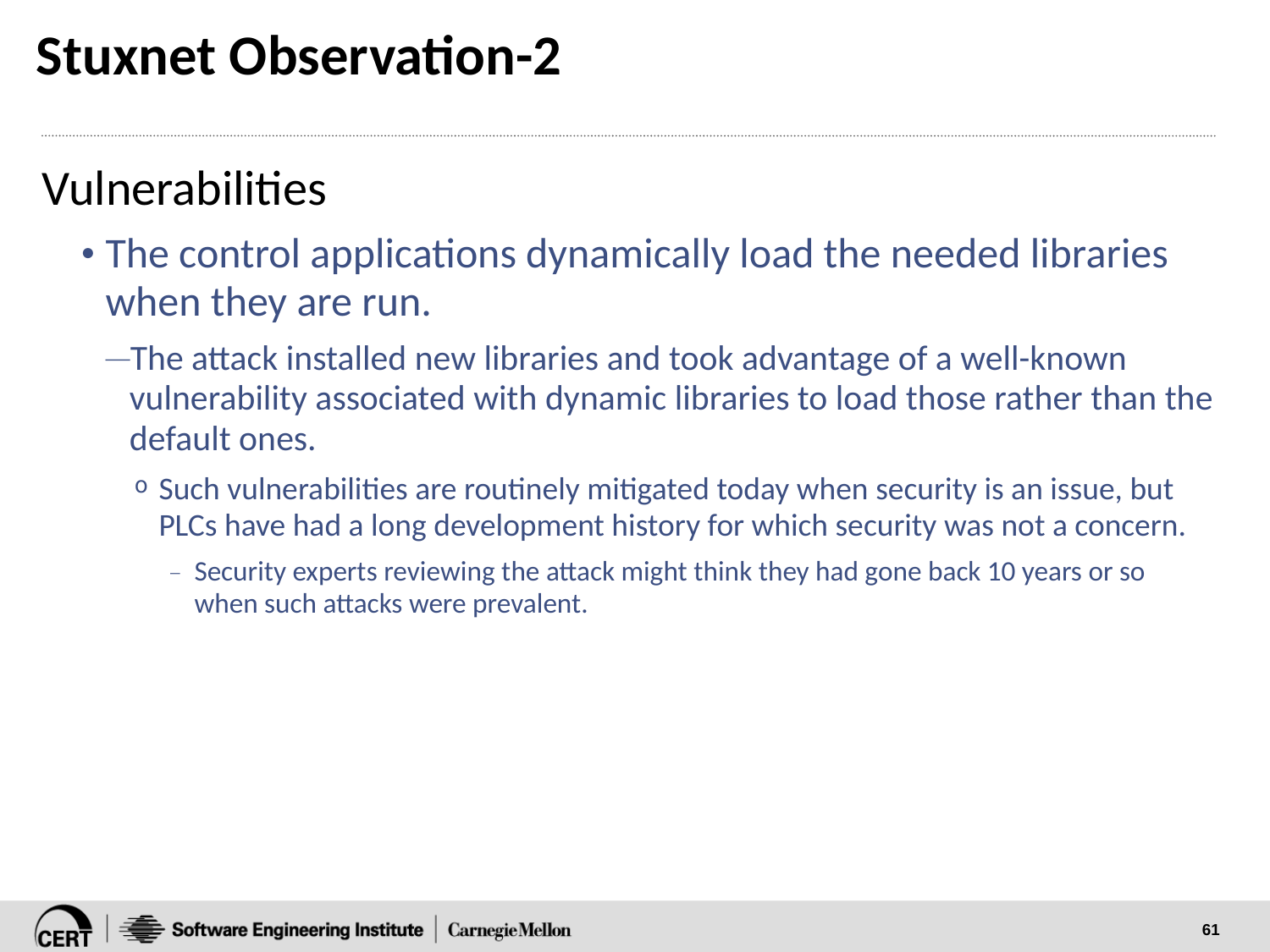

# Stuxnet Observation-2
Vulnerabilities
The control applications dynamically load the needed libraries when they are run.
The attack installed new libraries and took advantage of a well-known vulnerability associated with dynamic libraries to load those rather than the default ones.
Such vulnerabilities are routinely mitigated today when security is an issue, but PLCs have had a long development history for which security was not a concern.
Security experts reviewing the attack might think they had gone back 10 years or so when such attacks were prevalent.